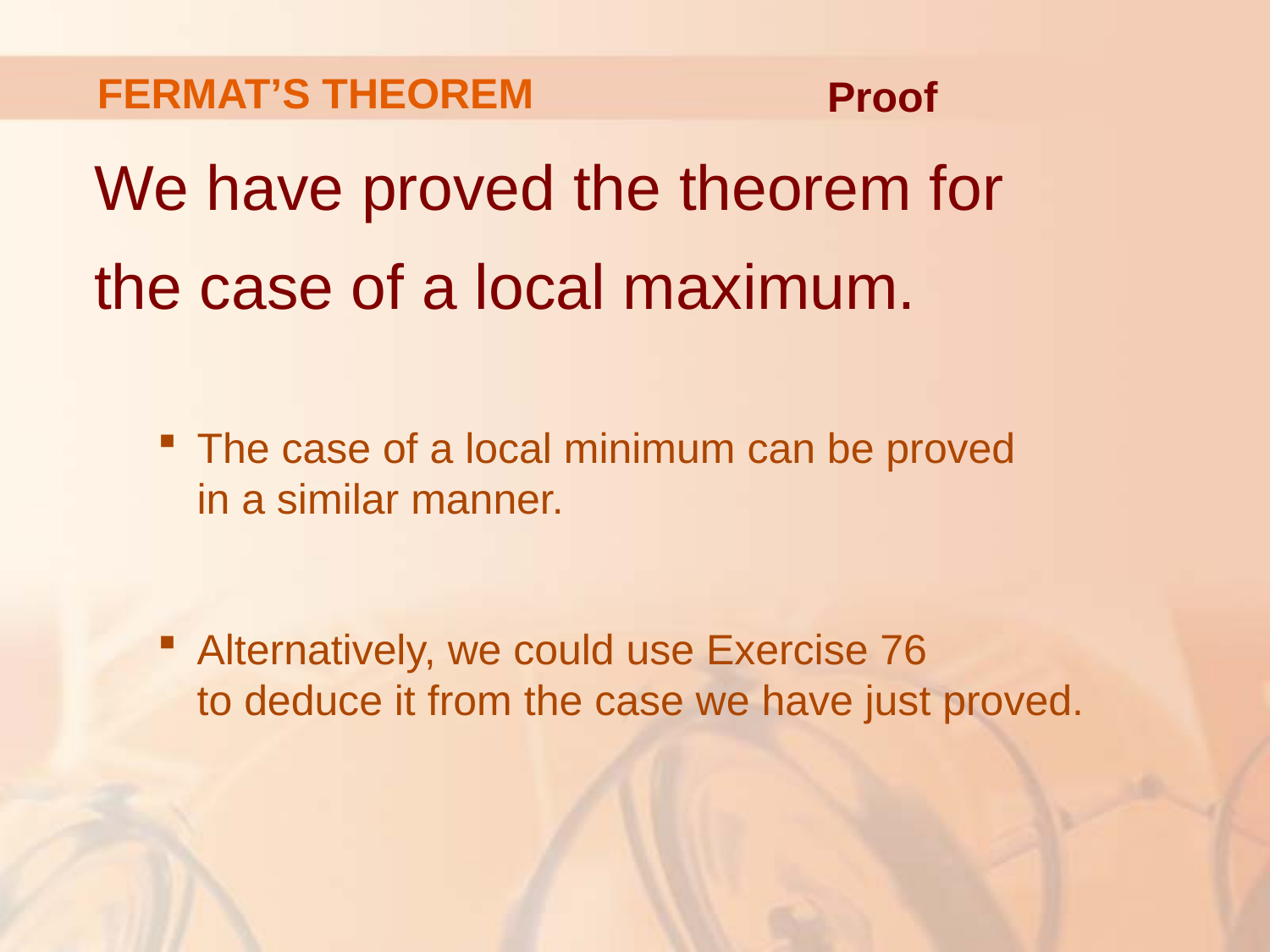

# FERMAT’S THEOREM
Proof
We have proved the theorem for
the case of a local maximum.

The case of a local minimum can be proved
in a similar manner.

Alternatively, we could use Exercise 76
to deduce it from the case we have just proved.